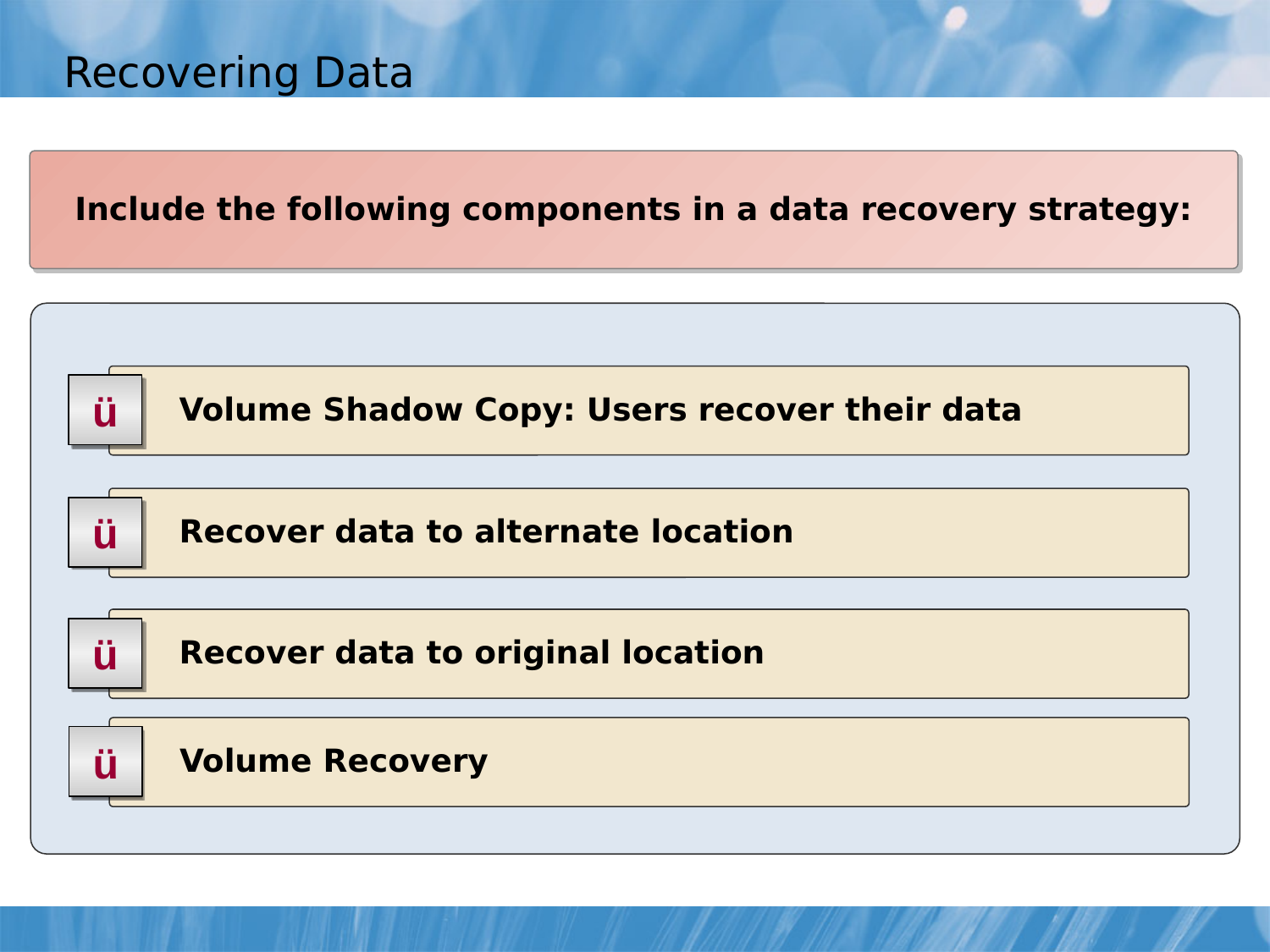

# Recovering Data
Include the following components in a data recovery strategy:

	   Volume Shadow Copy: Users recover their data
ü
	   Recover data to alternate location
ü
	   Recover data to original location
ü
	   Volume Recovery
ü